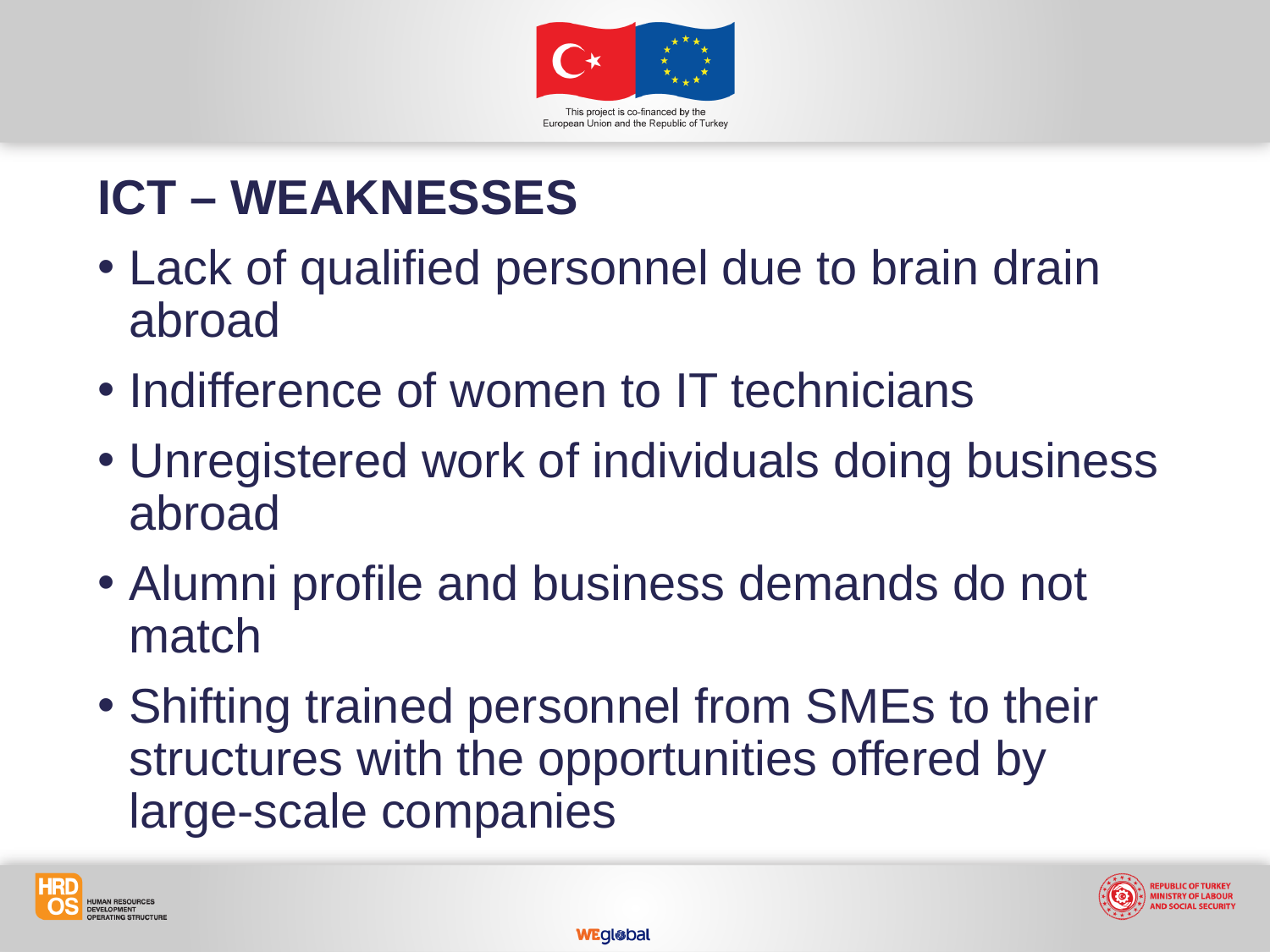

ICT – WEAKNESSES
Lack of qualified personnel due to brain drain abroad
Indifference of women to IT technicians
Unregistered work of individuals doing business abroad
Alumni profile and business demands do not match
Shifting trained personnel from SMEs to their structures with the opportunities offered by large-scale companies